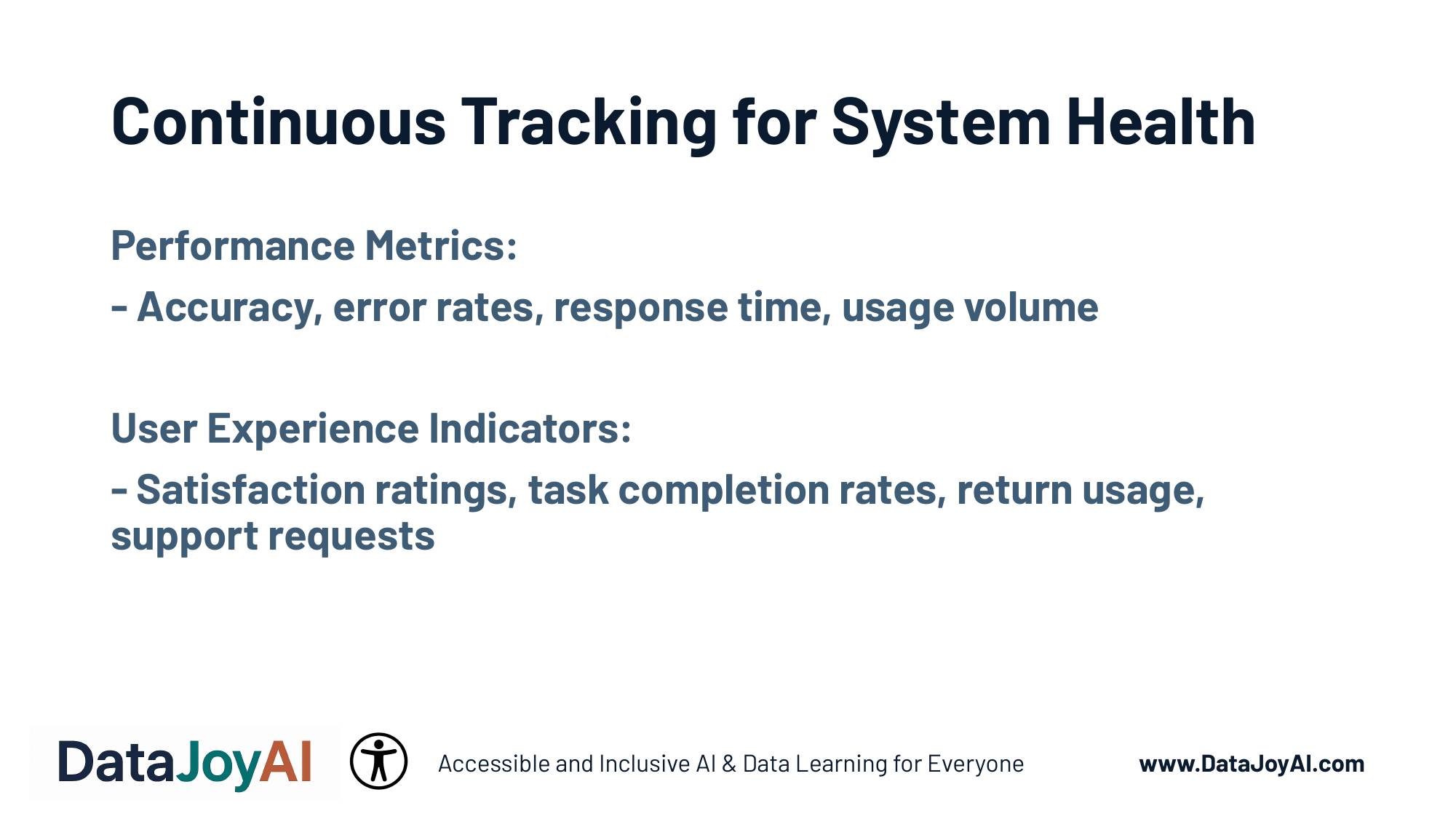

# Continuous Tracking for System Health
Performance Metrics:
- Accuracy, error rates, response time, usage volume

User Experience Indicators:
- Satisfaction ratings, task completion rates, return usage, support requests